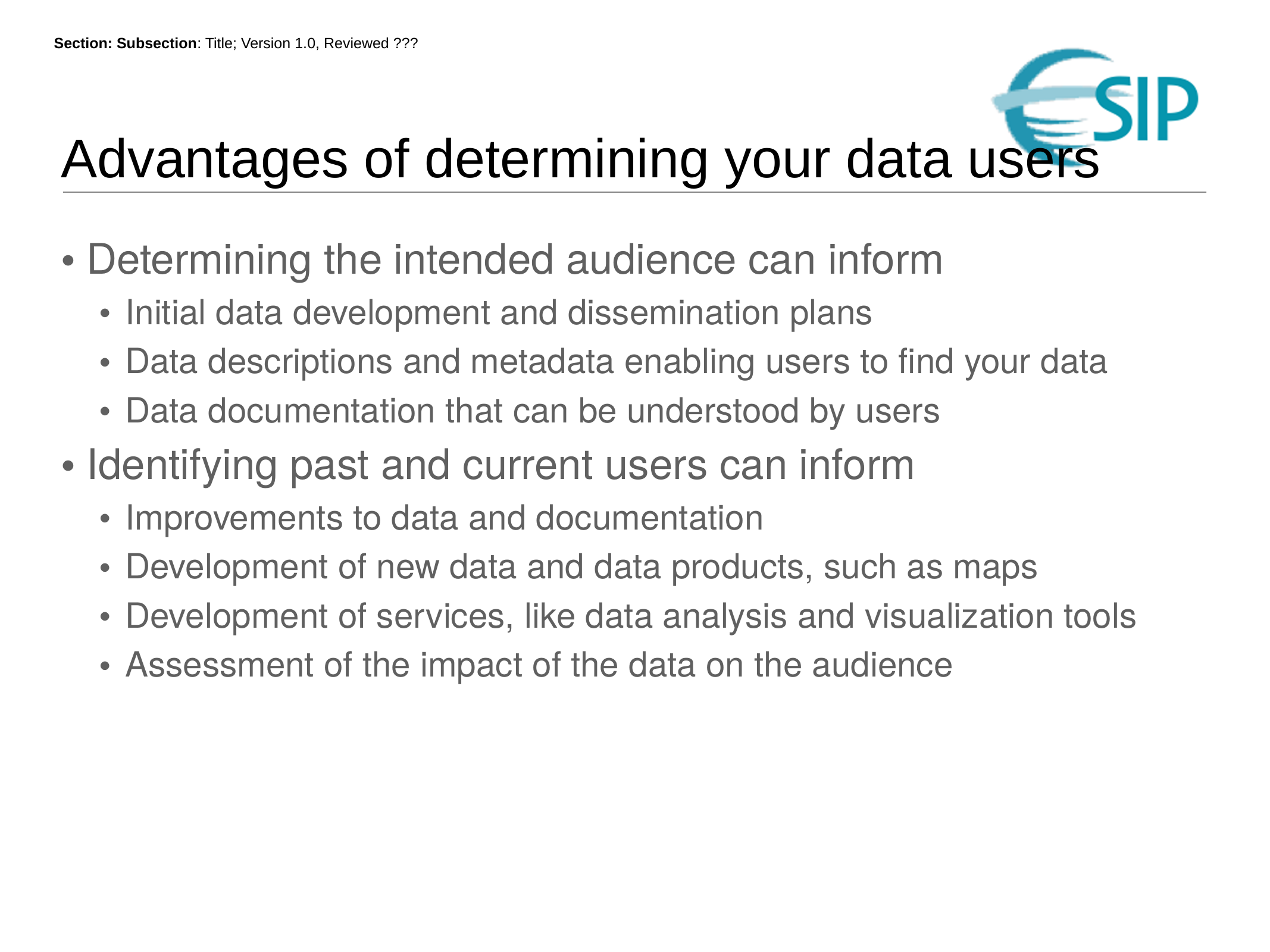

# Advantages of determining your data users
Determining the intended audience can inform
Initial data development and dissemination plans
Data descriptions and metadata enabling users to find your data
Data documentation that can be understood by users
Identifying past and current users can inform
Improvements to data and documentation
Development of new data and data products, such as maps
Development of services, like data analysis and visualization tools
Assessment of the impact of the data on the audience